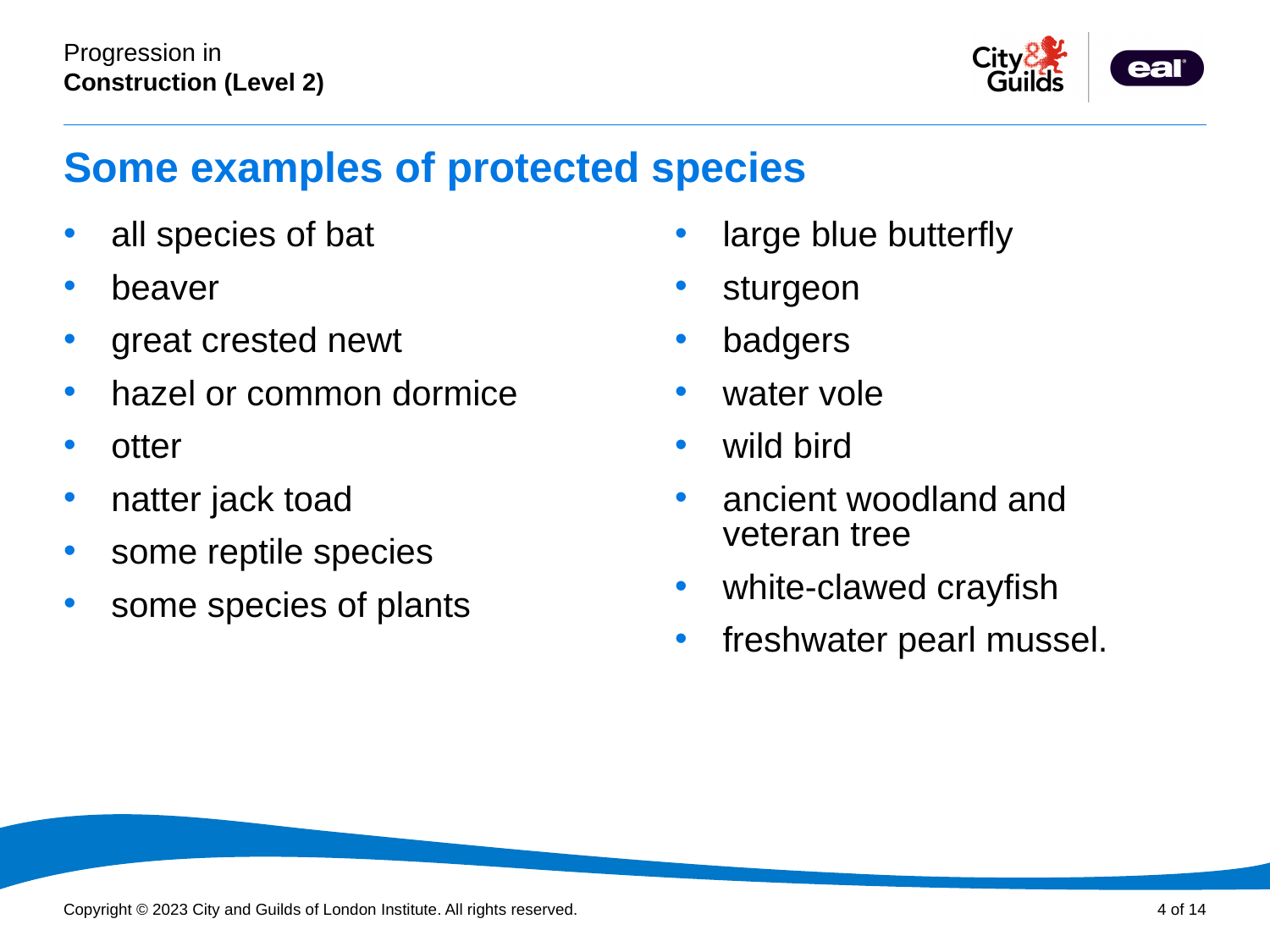

# Some examples of protected species
all species of bat
beaver
great crested newt
hazel or common dormice
otter
natter jack toad
some reptile species
some species of plants
large blue butterfly
sturgeon
badgers
water vole
wild bird
ancient woodland and veteran tree
white-clawed crayfish
freshwater pearl mussel.